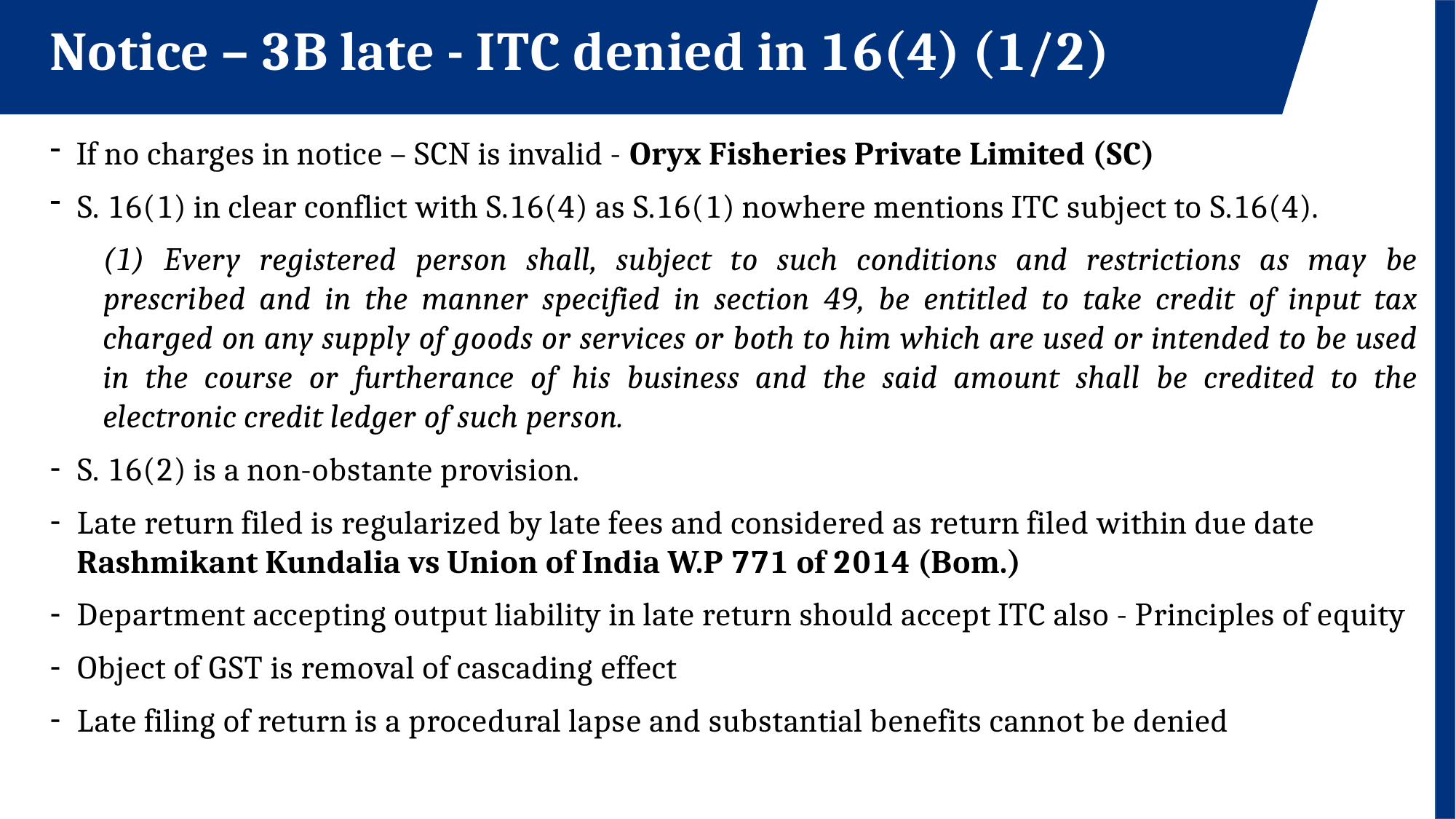

Notice – 3B late - ITC denied in 16(4) (1/2)
If no charges in notice – SCN is invalid - Oryx Fisheries Private Limited (SC)
S. 16(1) in clear conflict with S.16(4) as S.16(1) nowhere mentions ITC subject to S.16(4).
(1) Every registered person shall, subject to such conditions and restrictions as may be prescribed and in the manner specified in section 49, be entitled to take credit of input tax charged on any supply of goods or services or both to him which are used or intended to be used in the course or furtherance of his business and the said amount shall be credited to the electronic credit ledger of such person.
S. 16(2) is a non-obstante provision.
Late return filed is regularized by late fees and considered as return filed within due date Rashmikant Kundalia vs Union of India W.P 771 of 2014 (Bom.)
Department accepting output liability in late return should accept ITC also - Principles of equity
Object of GST is removal of cascading effect
Late filing of return is a procedural lapse and substantial benefits cannot be denied